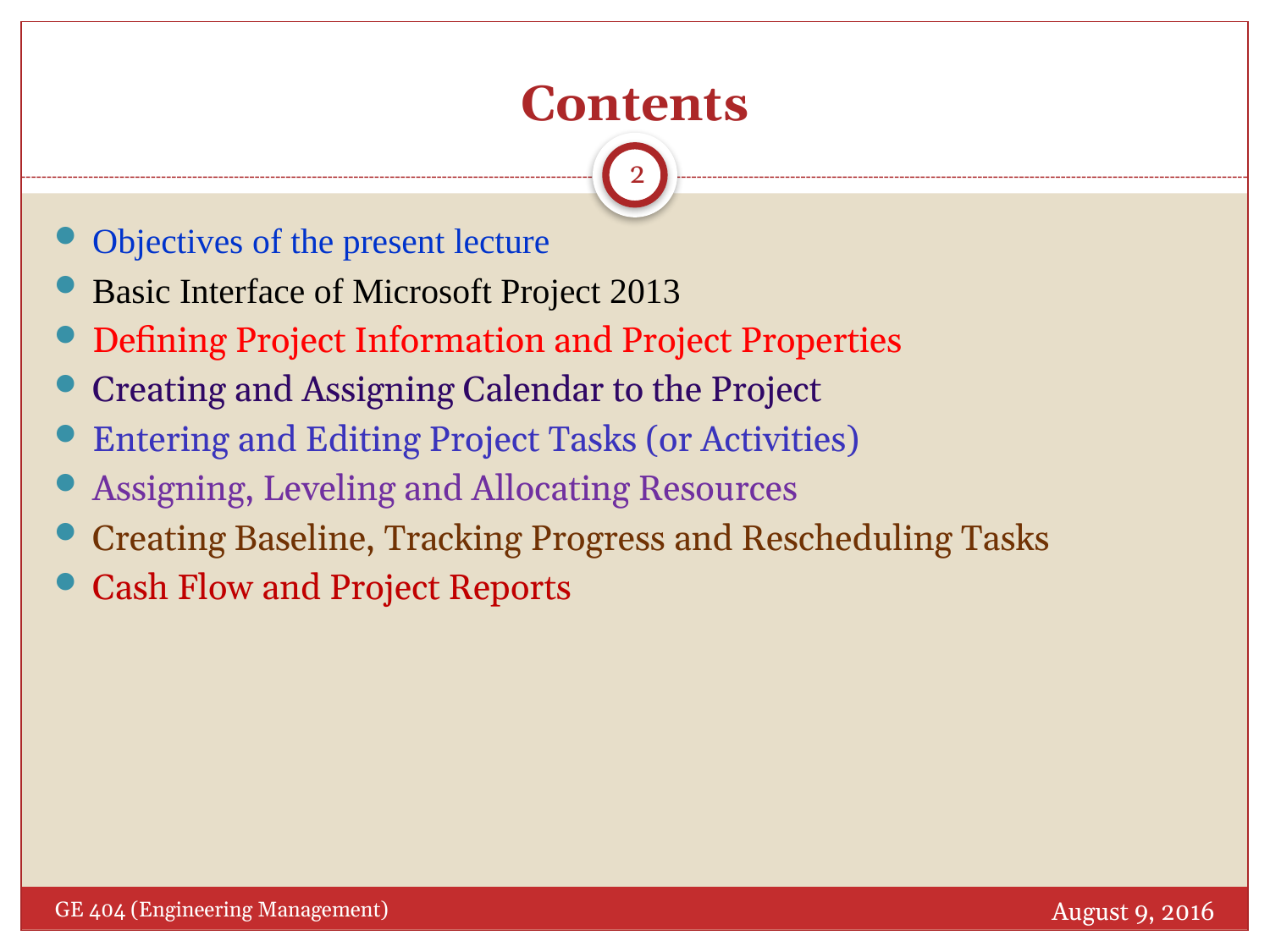

# Contents
2
Objectives of the present lecture
Basic Interface of Microsoft Project 2013
Defining Project Information and Project Properties
Creating and Assigning Calendar to the Project
Entering and Editing Project Tasks (or Activities)
Assigning, Leveling and Allocating Resources
Creating Baseline, Tracking Progress and Rescheduling Tasks
Cash Flow and Project Reports
August 9, 2016
GE 404 (Engineering Management)